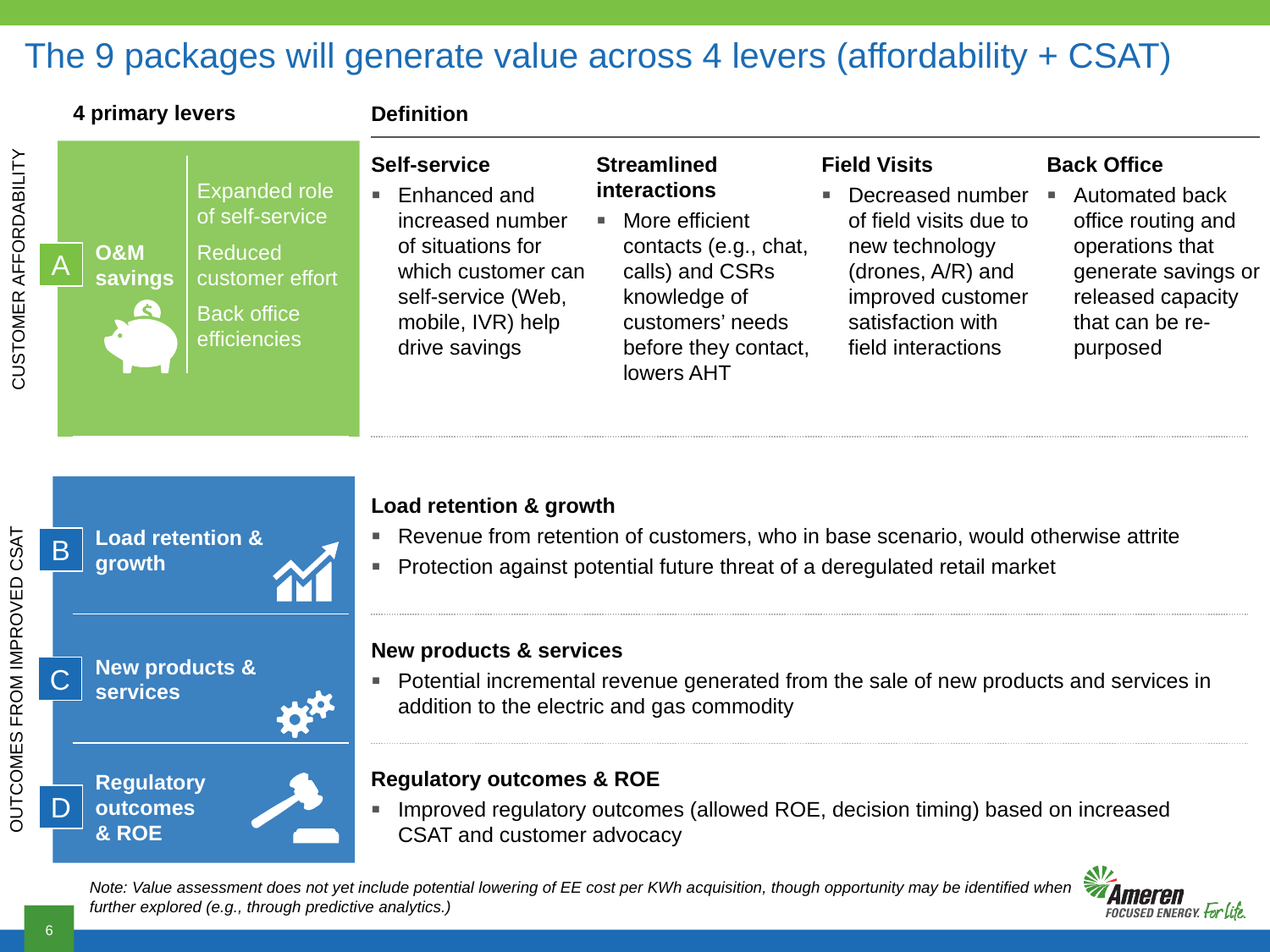

# The 9 packages will generate value across 4 levers (affordability + CSAT)
4 primary levers
Definition

Self-service
Enhanced and increased number of situations for which customer can self-service (Web, mobile, IVR) help drive savings
Streamlined interactions
More efficient contacts (e.g., chat, calls) and CSRs knowledge of customers’ needs before they contact, lowers AHT
Field Visits
Decreased number of field visits due to new technology (drones, A/R) and improved customer satisfaction with field interactions
Back Office
Automated back office routing and operations that generate savings or released capacity that can be re-purposed
Expanded role of self-service
Reduced customer effort
Back office efficiencies
O&M savings
A
CUSTOMER AFFORDABILITY

Load retention & growth
Revenue from retention of customers, who in base scenario, would otherwise attrite
Protection against potential future threat of a deregulated retail market
Load retention & growth
B

New products & services
Potential incremental revenue generated from the sale of new products and services in addition to the electric and gas commodity
New products & services
C
OUTCOMES FROM IMPROVED CSAT

Regulatory outcomes & ROE
Improved regulatory outcomes (allowed ROE, decision timing) based on increased CSAT and customer advocacy
Regulatory
outcomes
& ROE

D
Note: Value assessment does not yet include potential lowering of EE cost per KWh acquisition, though opportunity may be identified when further explored (e.g., through predictive analytics.)